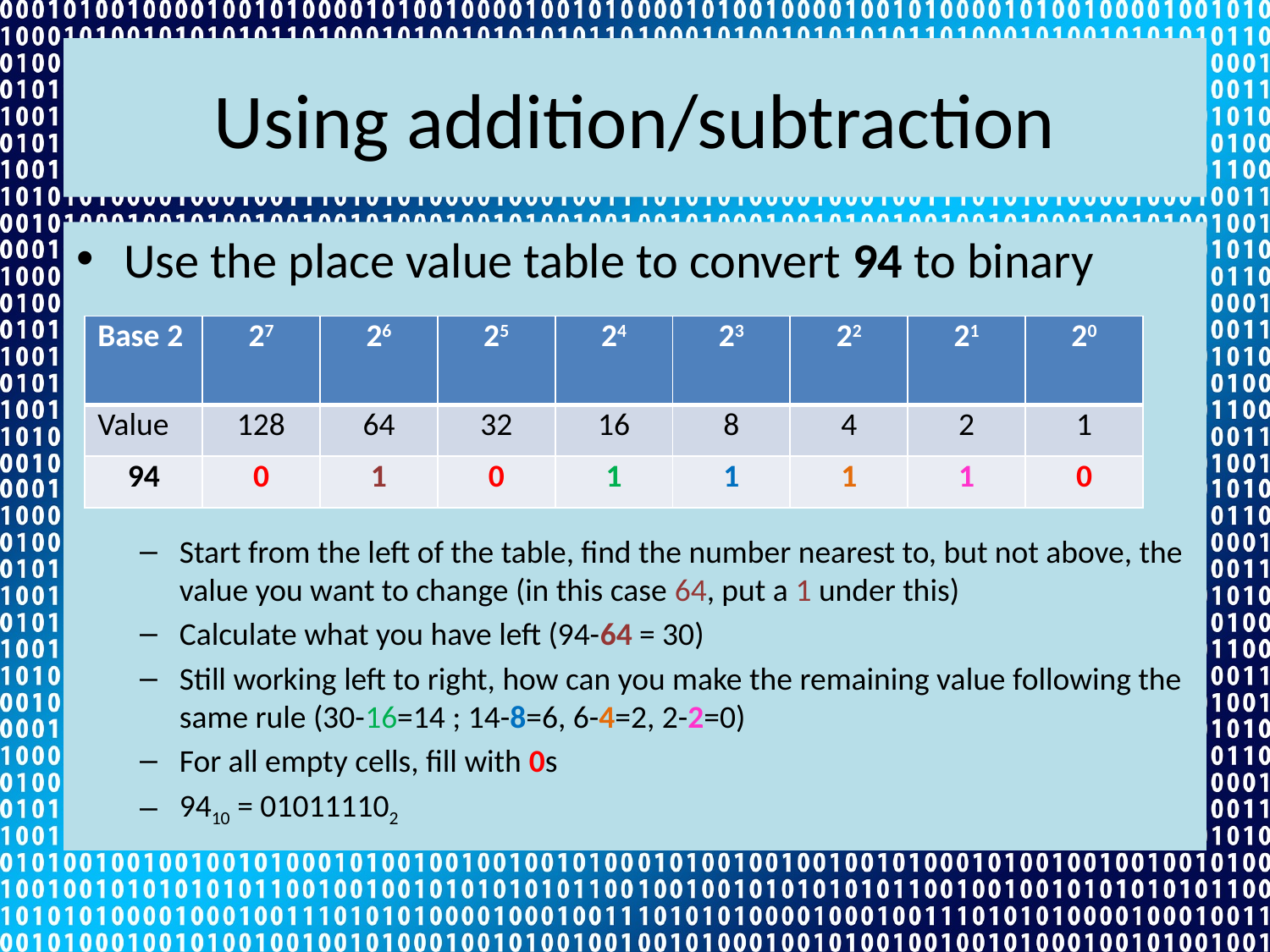

# Using addition/subtraction
Use the place value table to convert 94 to binary

Start from the left of the table, find the number nearest to, but not above, the value you want to change (in this case 64, put a 1 under this)
Calculate what you have left (94-64 = 30)
Still working left to right, how can you make the remaining value following the same rule (30-16=14 ; 14-8=6, 6-4=2, 2-2=0)
For all empty cells, fill with 0s
9410 = 010111102
| Base 2 | 27 | 26 | 25 | 24 | 23 | 22 | 21 | 20 |
| --- | --- | --- | --- | --- | --- | --- | --- | --- |
| Value | 128 | 64 | 32 | 16 | 8 | 4 | 2 | 1 |
| 94 | 0 | 1 | 0 | 1 | 1 | 1 | 1 | 0 |